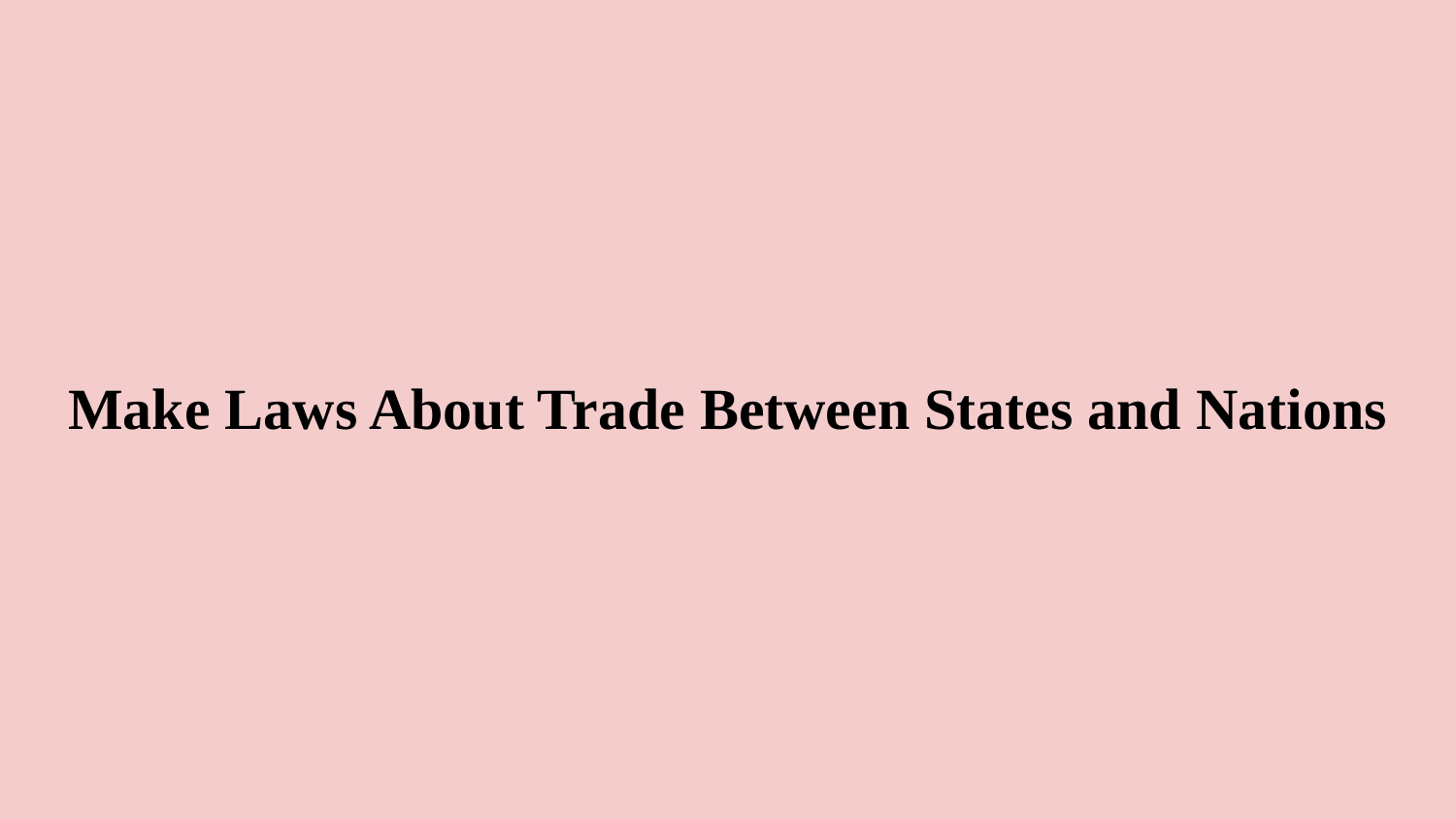

# Make Laws About Trade Between States and Nations